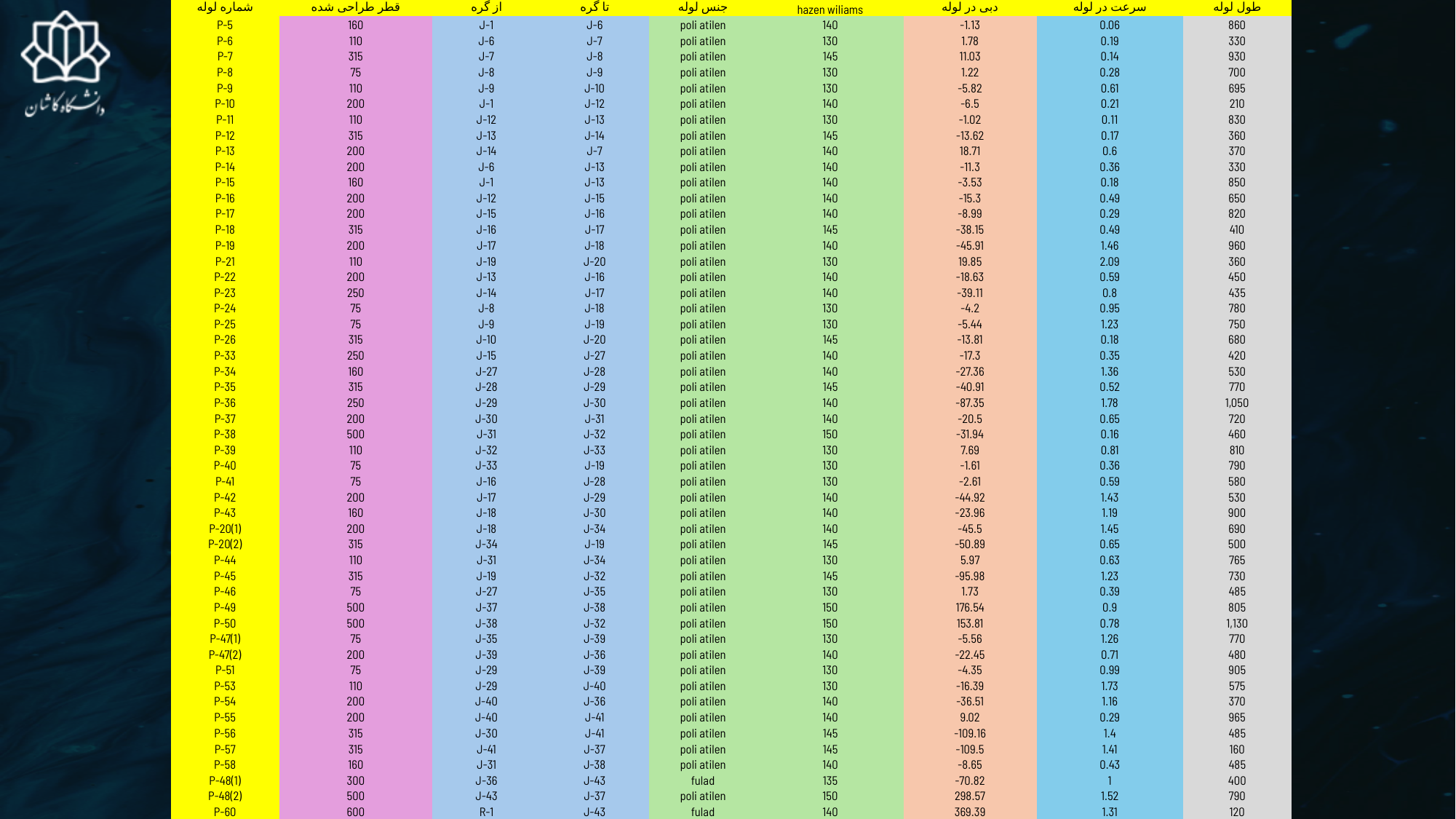

| شماره لوله | قطر طراحی شده | از گره | تا گره | جنس لوله | hazen wiliams | دبی در لوله | سرعت در لوله | طول لوله |
| --- | --- | --- | --- | --- | --- | --- | --- | --- |
| P-5 | 160 | J-1 | J-6 | poli atilen | 140 | -1.13 | 0.06 | 860 |
| P-6 | 110 | J-6 | J-7 | poli atilen | 130 | 1.78 | 0.19 | 330 |
| P-7 | 315 | J-7 | J-8 | poli atilen | 145 | 11.03 | 0.14 | 930 |
| P-8 | 75 | J-8 | J-9 | poli atilen | 130 | 1.22 | 0.28 | 700 |
| P-9 | 110 | J-9 | J-10 | poli atilen | 130 | -5.82 | 0.61 | 695 |
| P-10 | 200 | J-1 | J-12 | poli atilen | 140 | -6.5 | 0.21 | 210 |
| P-11 | 110 | J-12 | J-13 | poli atilen | 130 | -1.02 | 0.11 | 830 |
| P-12 | 315 | J-13 | J-14 | poli atilen | 145 | -13.62 | 0.17 | 360 |
| P-13 | 200 | J-14 | J-7 | poli atilen | 140 | 18.71 | 0.6 | 370 |
| P-14 | 200 | J-6 | J-13 | poli atilen | 140 | -11.3 | 0.36 | 330 |
| P-15 | 160 | J-1 | J-13 | poli atilen | 140 | -3.53 | 0.18 | 850 |
| P-16 | 200 | J-12 | J-15 | poli atilen | 140 | -15.3 | 0.49 | 650 |
| P-17 | 200 | J-15 | J-16 | poli atilen | 140 | -8.99 | 0.29 | 820 |
| P-18 | 315 | J-16 | J-17 | poli atilen | 145 | -38.15 | 0.49 | 410 |
| P-19 | 200 | J-17 | J-18 | poli atilen | 140 | -45.91 | 1.46 | 960 |
| P-21 | 110 | J-19 | J-20 | poli atilen | 130 | 19.85 | 2.09 | 360 |
| P-22 | 200 | J-13 | J-16 | poli atilen | 140 | -18.63 | 0.59 | 450 |
| P-23 | 250 | J-14 | J-17 | poli atilen | 140 | -39.11 | 0.8 | 435 |
| P-24 | 75 | J-8 | J-18 | poli atilen | 130 | -4.2 | 0.95 | 780 |
| P-25 | 75 | J-9 | J-19 | poli atilen | 130 | -5.44 | 1.23 | 750 |
| P-26 | 315 | J-10 | J-20 | poli atilen | 145 | -13.81 | 0.18 | 680 |
| P-33 | 250 | J-15 | J-27 | poli atilen | 140 | -17.3 | 0.35 | 420 |
| P-34 | 160 | J-27 | J-28 | poli atilen | 140 | -27.36 | 1.36 | 530 |
| P-35 | 315 | J-28 | J-29 | poli atilen | 145 | -40.91 | 0.52 | 770 |
| P-36 | 250 | J-29 | J-30 | poli atilen | 140 | -87.35 | 1.78 | 1,050 |
| P-37 | 200 | J-30 | J-31 | poli atilen | 140 | -20.5 | 0.65 | 720 |
| P-38 | 500 | J-31 | J-32 | poli atilen | 150 | -31.94 | 0.16 | 460 |
| P-39 | 110 | J-32 | J-33 | poli atilen | 130 | 7.69 | 0.81 | 810 |
| P-40 | 75 | J-33 | J-19 | poli atilen | 130 | -1.61 | 0.36 | 790 |
| P-41 | 75 | J-16 | J-28 | poli atilen | 130 | -2.61 | 0.59 | 580 |
| P-42 | 200 | J-17 | J-29 | poli atilen | 140 | -44.92 | 1.43 | 530 |
| P-43 | 160 | J-18 | J-30 | poli atilen | 140 | -23.96 | 1.19 | 900 |
| P-20(1) | 200 | J-18 | J-34 | poli atilen | 140 | -45.5 | 1.45 | 690 |
| P-20(2) | 315 | J-34 | J-19 | poli atilen | 145 | -50.89 | 0.65 | 500 |
| P-44 | 110 | J-31 | J-34 | poli atilen | 130 | 5.97 | 0.63 | 765 |
| P-45 | 315 | J-19 | J-32 | poli atilen | 145 | -95.98 | 1.23 | 730 |
| P-46 | 75 | J-27 | J-35 | poli atilen | 130 | 1.73 | 0.39 | 485 |
| P-49 | 500 | J-37 | J-38 | poli atilen | 150 | 176.54 | 0.9 | 805 |
| P-50 | 500 | J-38 | J-32 | poli atilen | 150 | 153.81 | 0.78 | 1,130 |
| P-47(1) | 75 | J-35 | J-39 | poli atilen | 130 | -5.56 | 1.26 | 770 |
| P-47(2) | 200 | J-39 | J-36 | poli atilen | 140 | -22.45 | 0.71 | 480 |
| P-51 | 75 | J-29 | J-39 | poli atilen | 130 | -4.35 | 0.99 | 905 |
| P-53 | 110 | J-29 | J-40 | poli atilen | 130 | -16.39 | 1.73 | 575 |
| P-54 | 200 | J-40 | J-36 | poli atilen | 140 | -36.51 | 1.16 | 370 |
| P-55 | 200 | J-40 | J-41 | poli atilen | 140 | 9.02 | 0.29 | 965 |
| P-56 | 315 | J-30 | J-41 | poli atilen | 145 | -109.16 | 1.4 | 485 |
| P-57 | 315 | J-41 | J-37 | poli atilen | 145 | -109.5 | 1.41 | 160 |
| P-58 | 160 | J-31 | J-38 | poli atilen | 140 | -8.65 | 0.43 | 485 |
| P-48(1) | 300 | J-36 | J-43 | fulad | 135 | -70.82 | 1 | 400 |
| P-48(2) | 500 | J-43 | J-37 | poli atilen | 150 | 298.57 | 1.52 | 790 |
| P-60 | 600 | R-1 | J-43 | fulad | 140 | 369.39 | 1.31 | 120 |